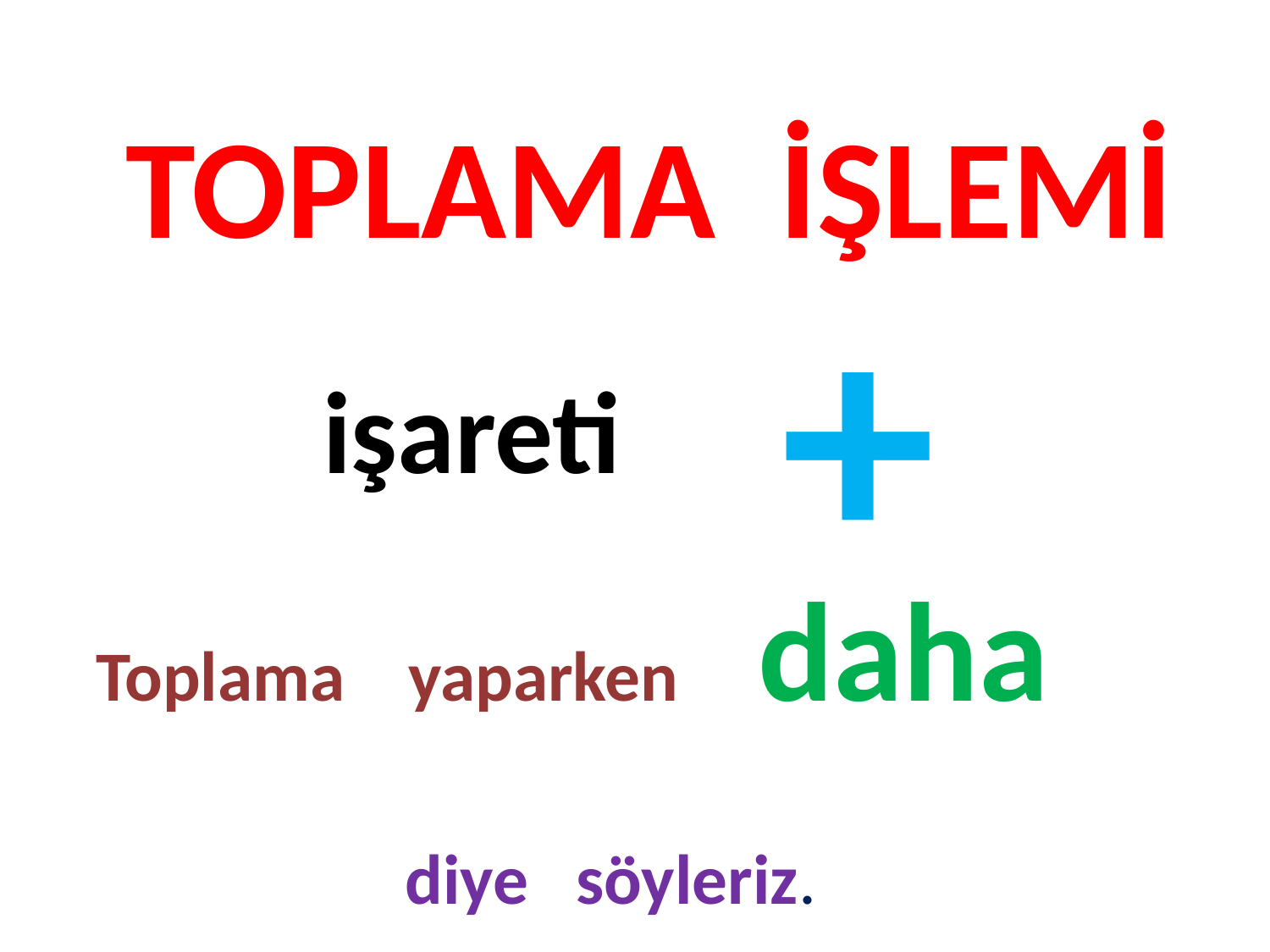

# TOPLAMA  İŞLEMİ
+
işareti
Toplama    yaparken     daha    diye   söyleriz.